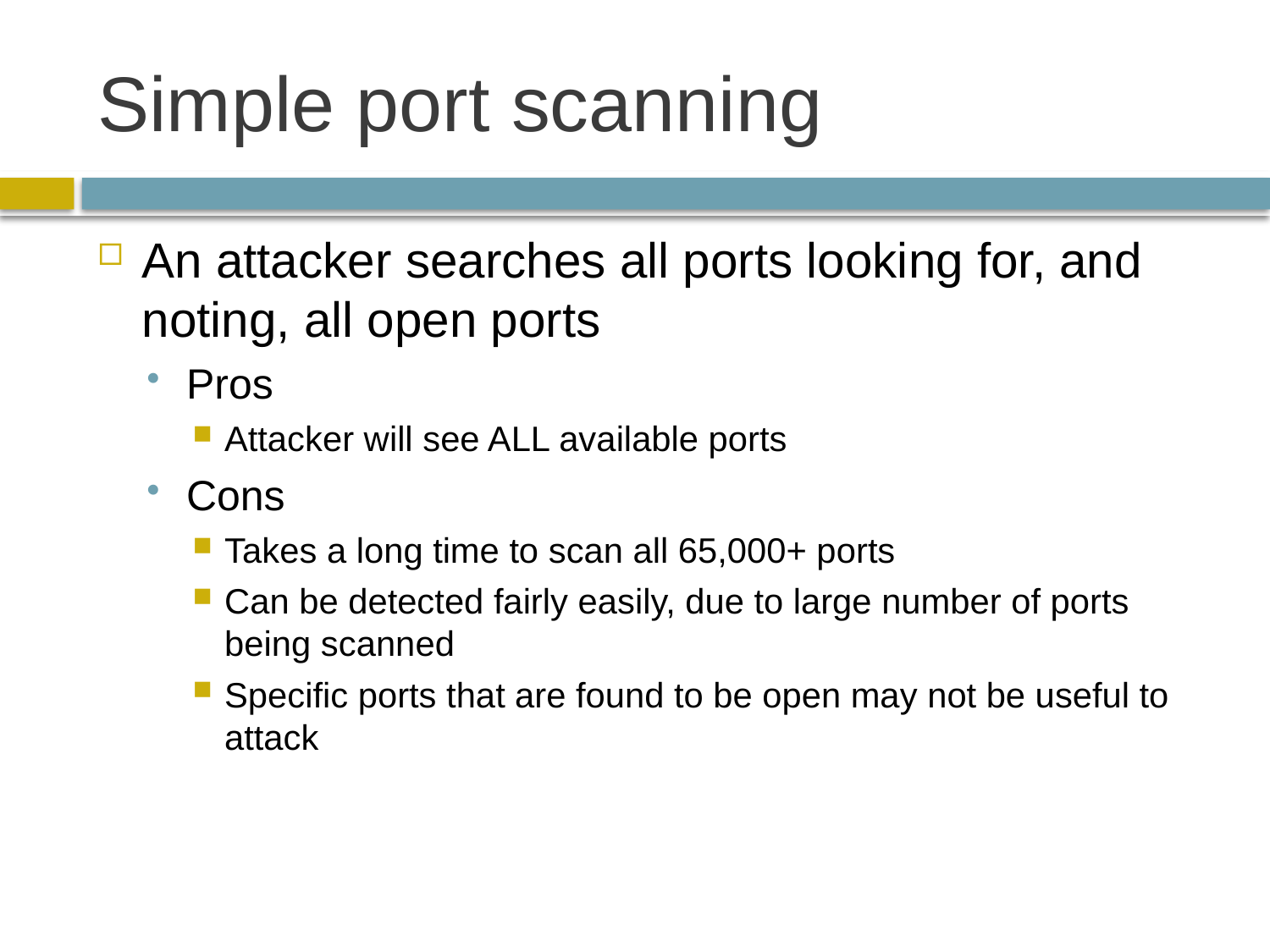

# Simple port scanning
An attacker searches all ports looking for, and noting, all open ports
Pros
Attacker will see ALL available ports
Cons
Takes a long time to scan all 65,000+ ports
Can be detected fairly easily, due to large number of ports being scanned
Specific ports that are found to be open may not be useful to attack